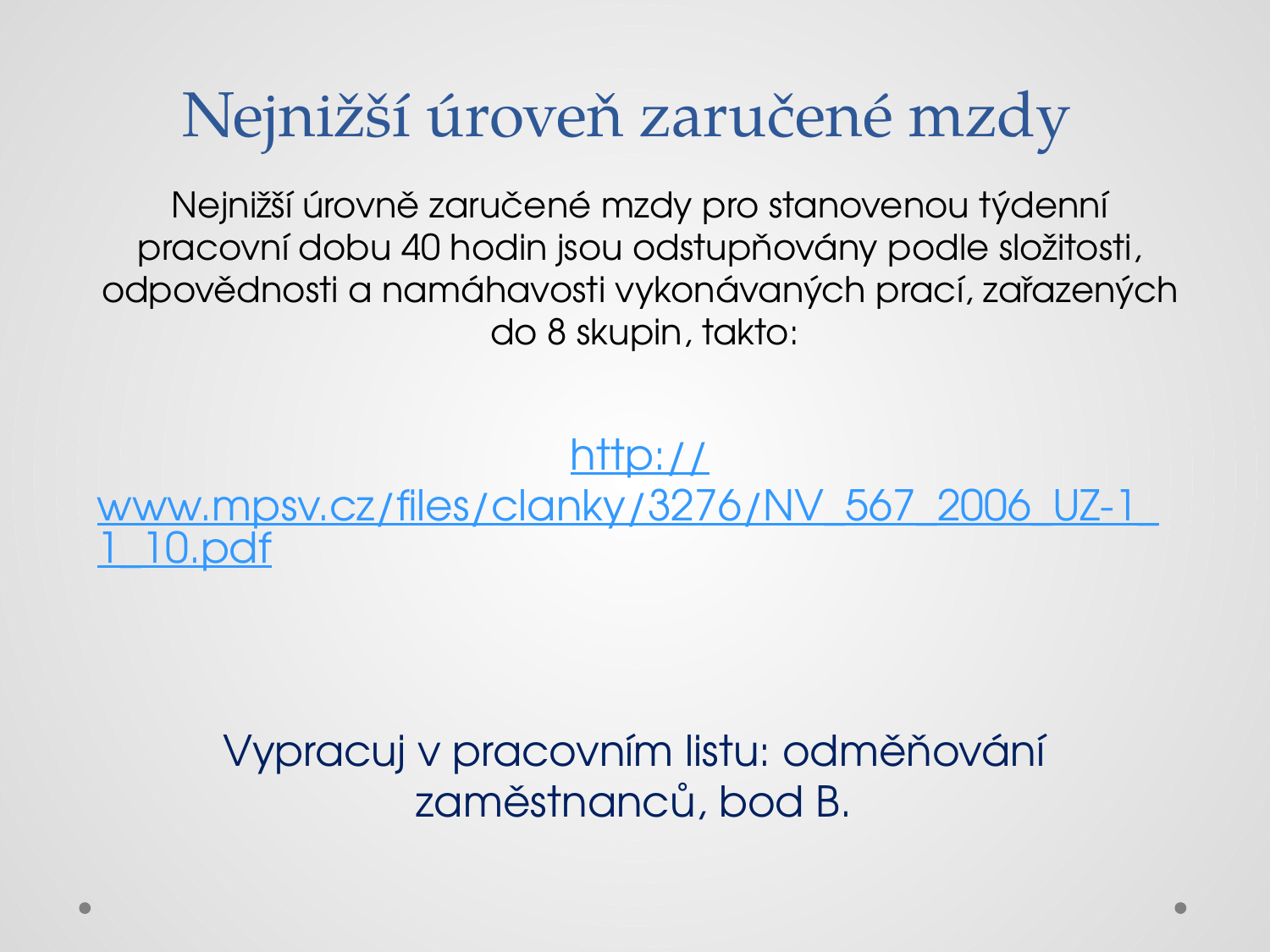

# Nejnižší úroveň zaručené mzdy
Nejnižší úrovně zaručené mzdy pro stanovenou týdenní pracovní dobu 40 hodin jsou odstupňovány podle složitosti, odpovědnosti a namáhavosti vykonávaných prací, zařazených  do 8 skupin, takto:

http://www.mpsv.cz/files/clanky/3276/NV_567_2006_UZ-1_1_10.pdf

Vypracuj v pracovním listu: odměňování  zaměstnanců, bod B.